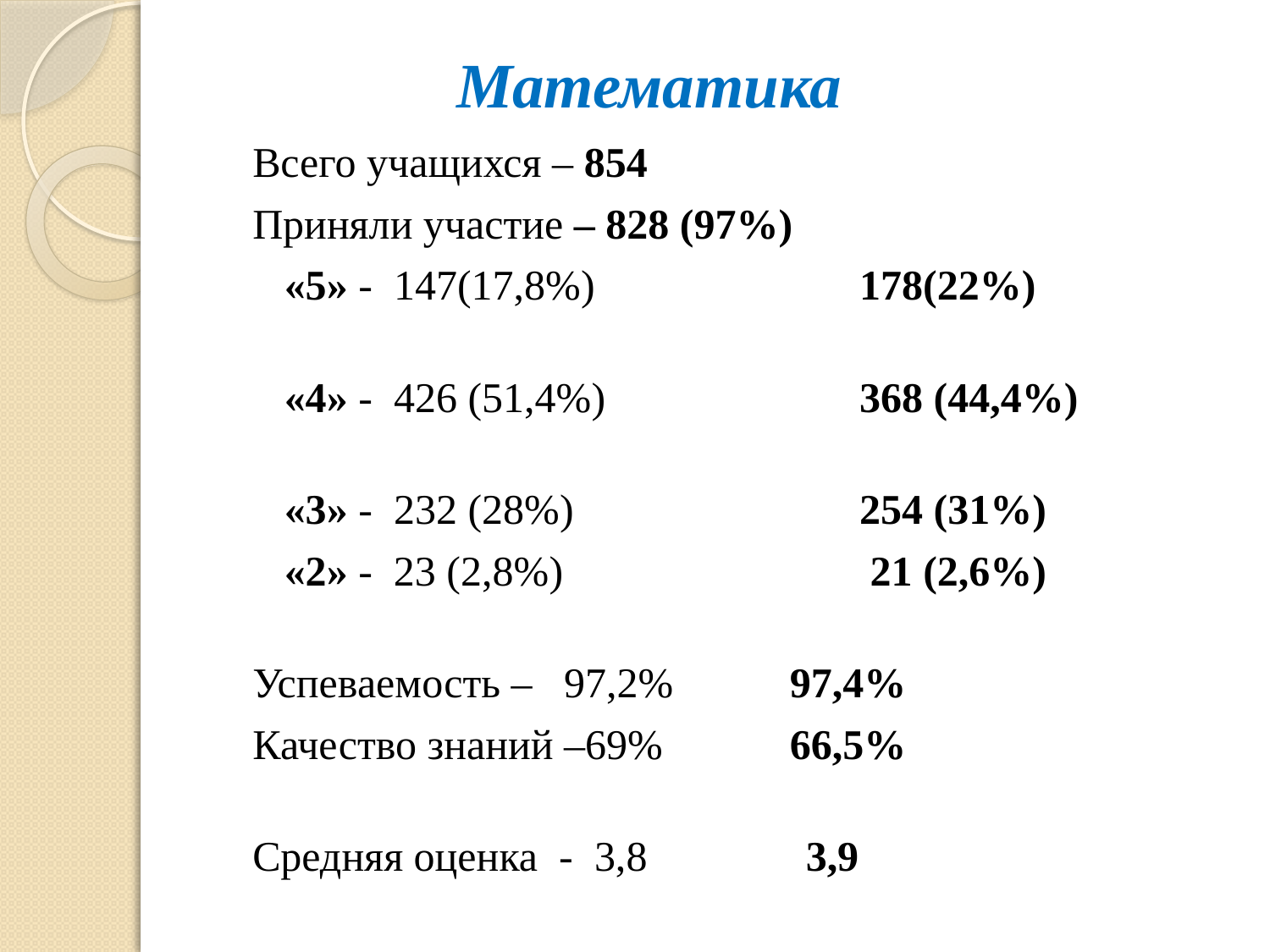

# Математика
Всего учащихся – 854
Приняли участие – 828 (97%)
   «5» -  147(17,8%)                         178(22%)
   «4» -  426 (51,4%)                        368 (44,4%)
   «3» -  232 (28%)                           254 (31%)
   «2» -  23 (2,8%)                             21 (2,6%)
Успеваемость –   97,2%           97,4%
Качество знаний –69%            66,5%
Средняя оценка  -  3,8               3,9